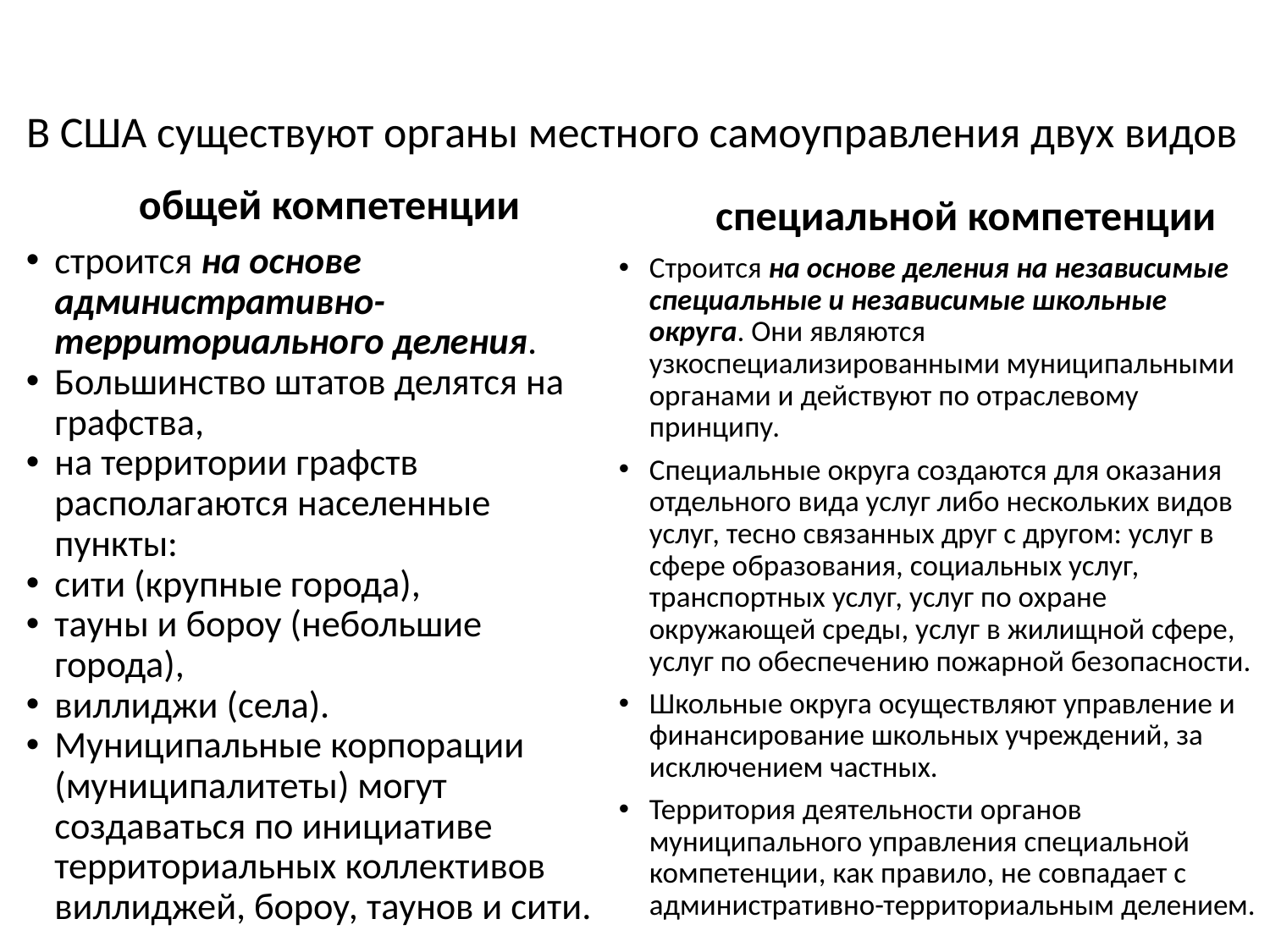

# В США существуют органы местного самоуправления двух видов
общей компетенции
специальной компетенции
строится на основе административно- территориального деления.
Большинство штатов делятся на графства,
на территории графств располагаются населенные пункты:
сити (крупные города),
тауны и бороу (небольшие города),
виллиджи (села).
Муниципальные корпорации (муниципалитеты) могут создаваться по инициативе территориальных коллективов виллиджей, бороу, таунов и сити.
Строится на основе деления на независимые специальные и независимые школьные округа. Они являются узкоспециализированными муниципальными органами и действуют по отраслевому принципу.
Специальные округа создаются для оказания отдельного вида услуг либо нескольких видов услуг, тесно связанных друг с другом: услуг в сфере образования, социальных услуг, транспортных услуг, услуг по охране окружающей среды, услуг в жилищной сфере, услуг по обеспечению пожарной безопасности.
Школьные округа осуществляют управление и финансирование школьных учреждений, за исключением частных.
Территория деятельности органов муниципального управления специальной компетенции, как правило, не совпадает с административно-территориальным делением.